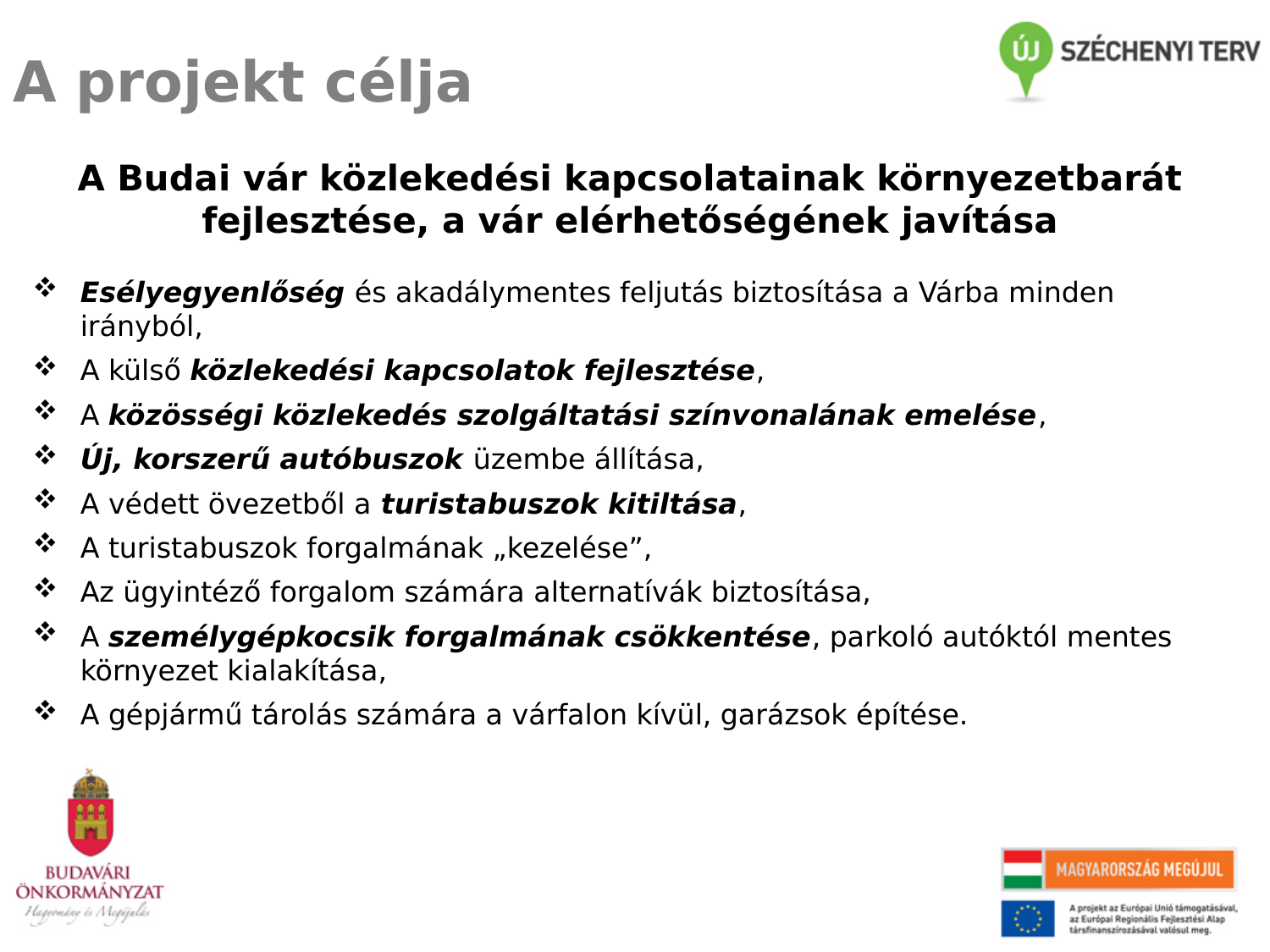

# A projekt célja
A Budai vár közlekedési kapcsolatainak környezetbarát fejlesztése, a vár elérhetőségének javítása

Esélyegyenlőség és akadálymentes feljutás biztosítása a Várba minden irányból,
A külső közlekedési kapcsolatok fejlesztése,
A közösségi közlekedés szolgáltatási színvonalának emelése,
Új, korszerű autóbuszok üzembe állítása,
A védett övezetből a turistabuszok kitiltása,
A turistabuszok forgalmának „kezelése”,
Az ügyintéző forgalom számára alternatívák biztosítása,
A személygépkocsik forgalmának csökkentése, parkoló autóktól mentes környezet kialakítása,
A gépjármű tárolás számára a várfalon kívül, garázsok építése.